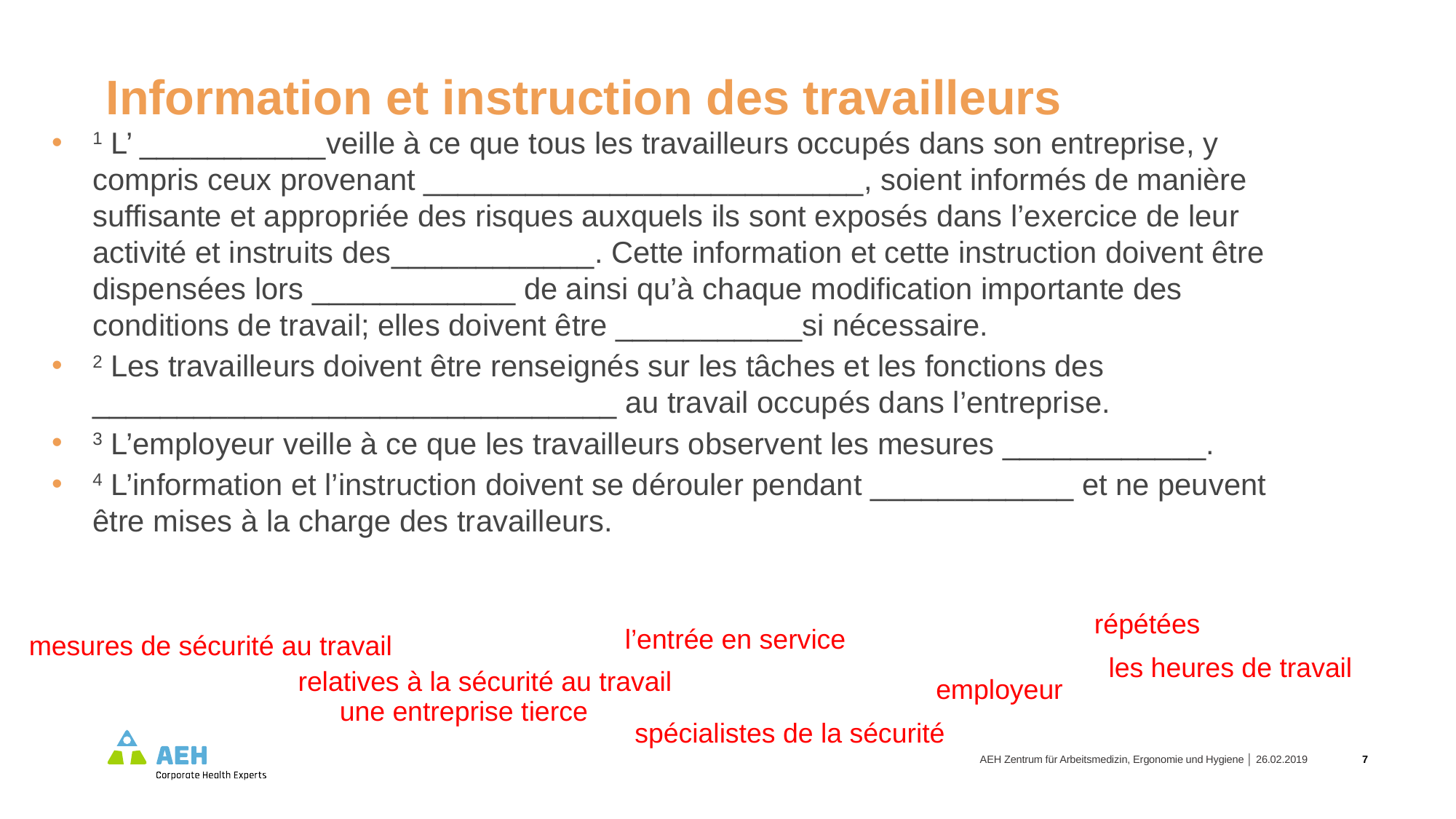

Information et instruction des travailleurs
1 L’ ___________veille à ce que tous les travailleurs occupés dans son entreprise, y compris ceux provenant __________________________, soient informés de manière suffisante et appropriée des risques auxquels ils sont exposés dans l’exercice de leur activité et instruits des____________. Cette information et cette instruction doivent être dispensées lors ____________ de ainsi qu’à chaque modification importante des conditions de travail; elles doivent être ___________si nécessaire.
2 Les travailleurs doivent être renseignés sur les tâches et les fonctions des _______________________________ au travail occupés dans l’entreprise.
3 L’employeur veille à ce que les travailleurs observent les mesures ____________.
4 L’information et l’instruction doivent se dérouler pendant ____________ et ne peuvent être mises à la charge des travailleurs.
répétées
l’entrée en service
mesures de sécurité au travail
les heures de travail
relatives à la sécurité au travail
employeur
une entreprise tierce
spécialistes de la sécurité
AEH Zentrum für Arbeitsmedizin, Ergonomie und Hygiene │ 26.02.2019